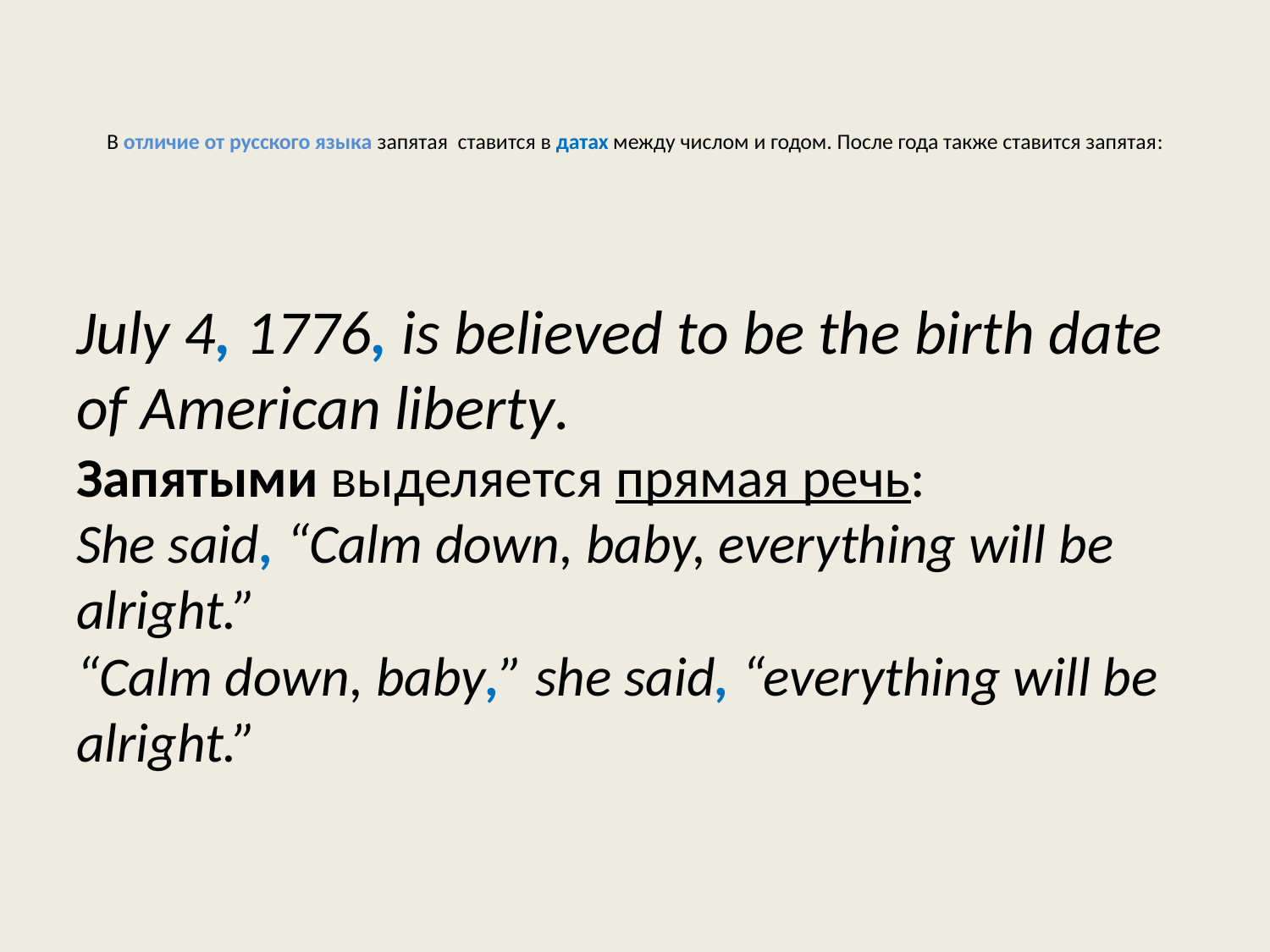

# В отличие от русского языка запятая  ставится в датах между числом и годом. После года также ставится запятая:
July 4, 1776, is believed to be the birth date of American liberty.
Запятыми выделяется прямая речь:
She said, “Calm down, baby, everything will be alright.” 
“Calm down, baby,” she said, “everything will be alright.”